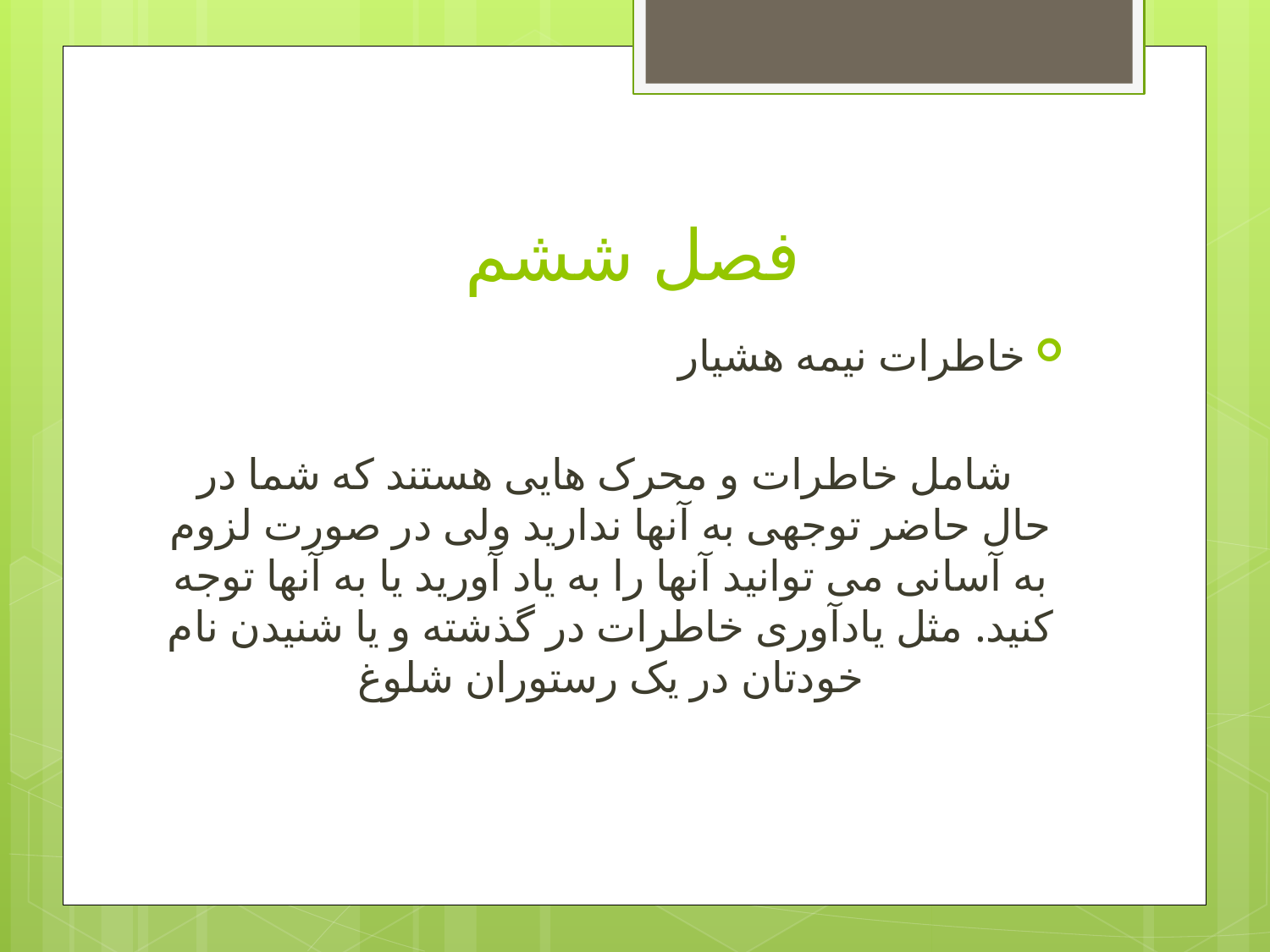

# فصل ششم
خاطرات نیمه هشیار

 شامل خاطرات و محرک هایی هستند که شما در حال حاضر توجهی به آنها ندارید ولی در صورت لزوم به آسانی می توانید آنها را به یاد آورید یا به آنها توجه کنید. مثل یادآوری خاطرات در گذشته و یا شنیدن نام خودتان در یک رستوران شلوغ